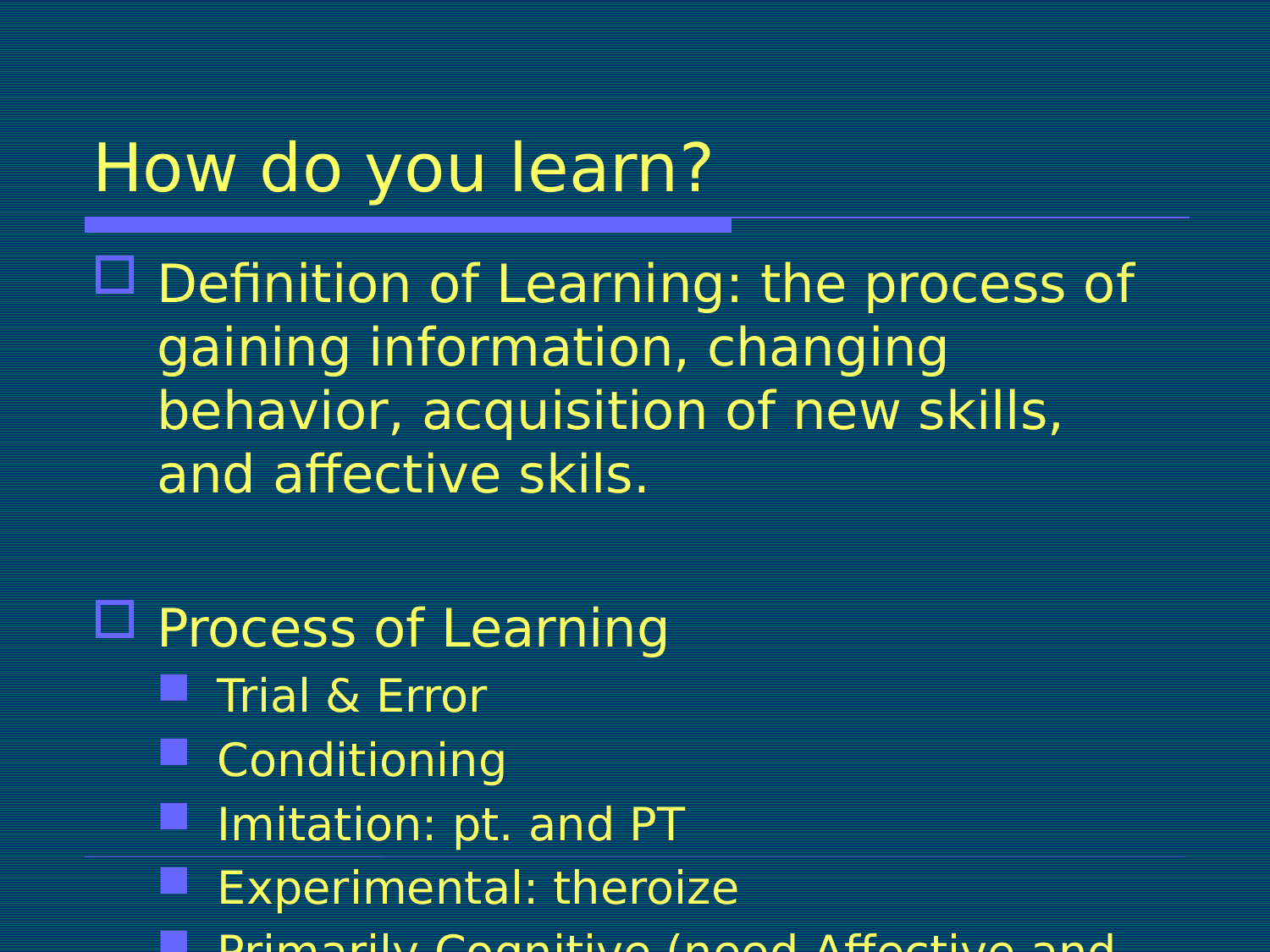

# How do you learn?
Definition of Learning: the process of gaining information, changing behavior, acquisition of new skills, and affective skils.

Process of Learning
Trial & Error
Conditioning
Imitation: pt. and PT
Experimental: theroize
Primarily Cognitive (need Affective and Psychomotor)